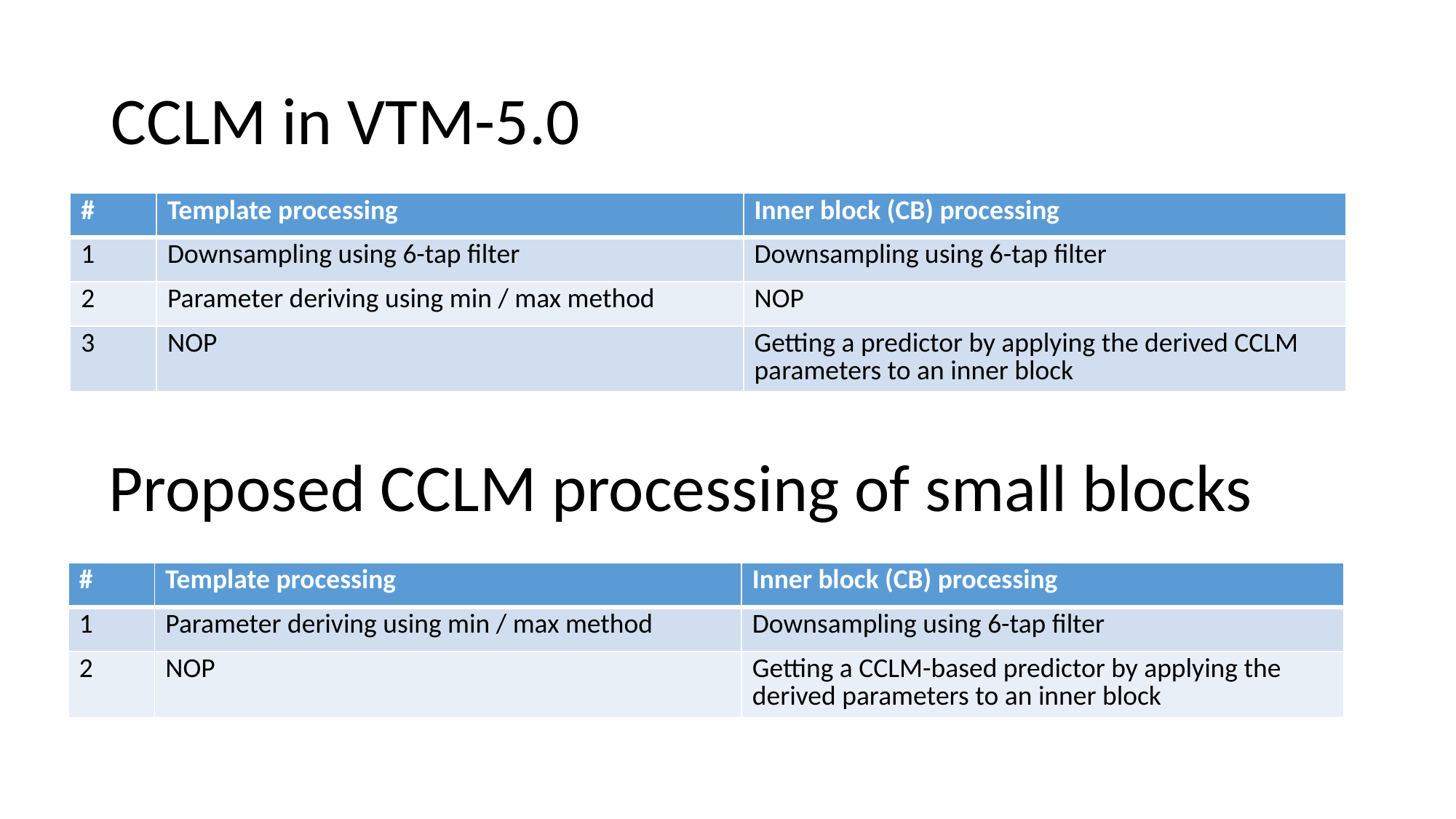

# CCLM in VTM-5.0
| # | Template processing | Inner block (CB) processing |
| --- | --- | --- |
| 1 | Downsampling using 6-tap filter | Downsampling using 6-tap filter |
| 2 | Parameter deriving using min / max method | NOP |
| 3 | NOP | Getting a predictor by applying the derived CCLM parameters to an inner block |
Proposed CCLM processing of small blocks
| # | Template processing | Inner block (CB) processing |
| --- | --- | --- |
| 1 | Parameter deriving using min / max method | Downsampling using 6-tap filter |
| 2 | NOP | Getting a CCLM-based predictor by applying the derived parameters to an inner block |